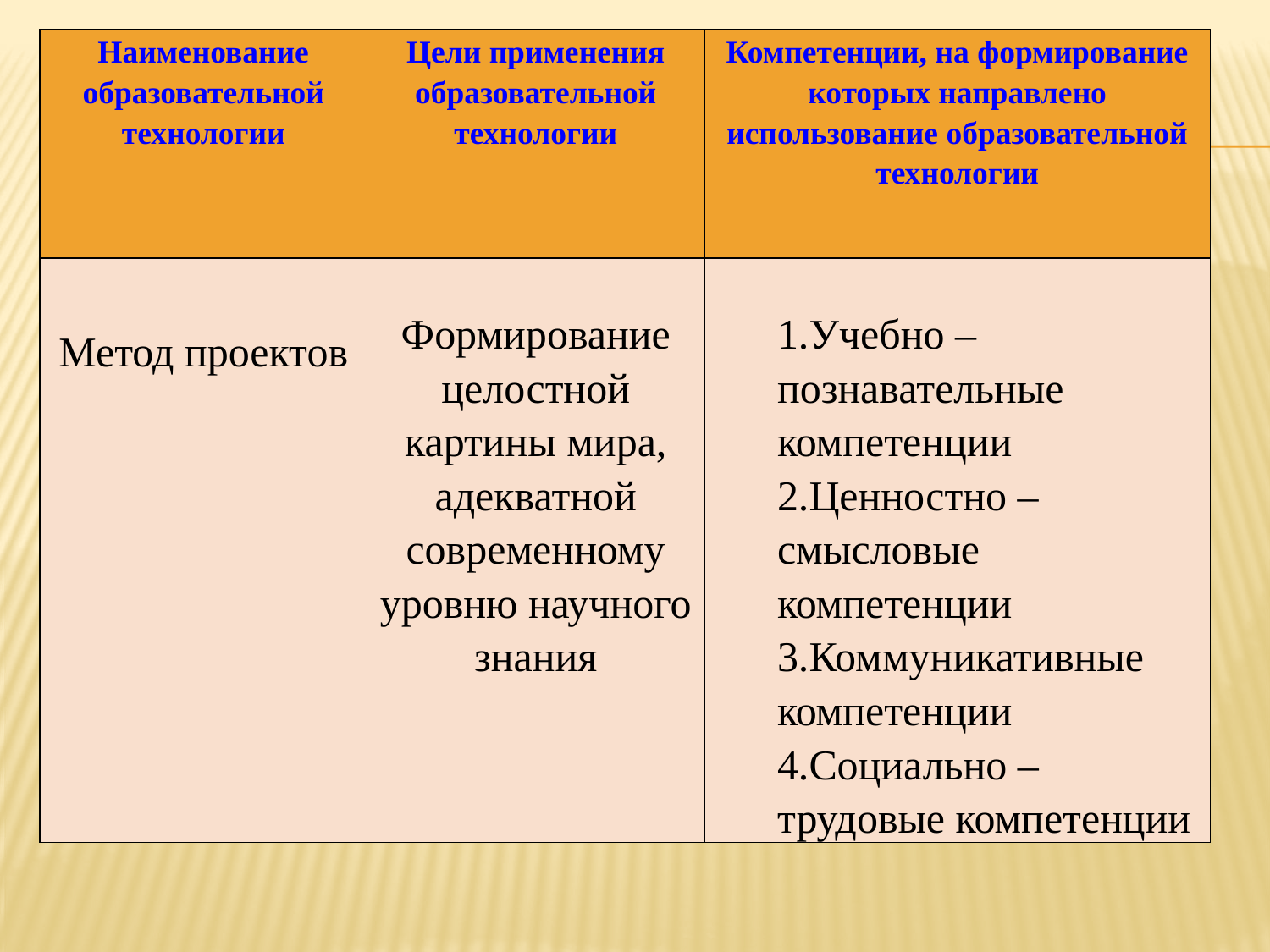

| Наименование образовательной технологии | Цели применения образовательной технологии | Компетенции, на формирование которых направлено использование образовательной технологии |
| --- | --- | --- |
| Метод проектов | Формирование целостной картины мира, адекватной современному уровню научного знания | 1.Учебно – познавательные компетенции 2.Ценностно – смысловые компетенции 3.Коммуникативные компетенции 4.Социально – трудовые компетенции |